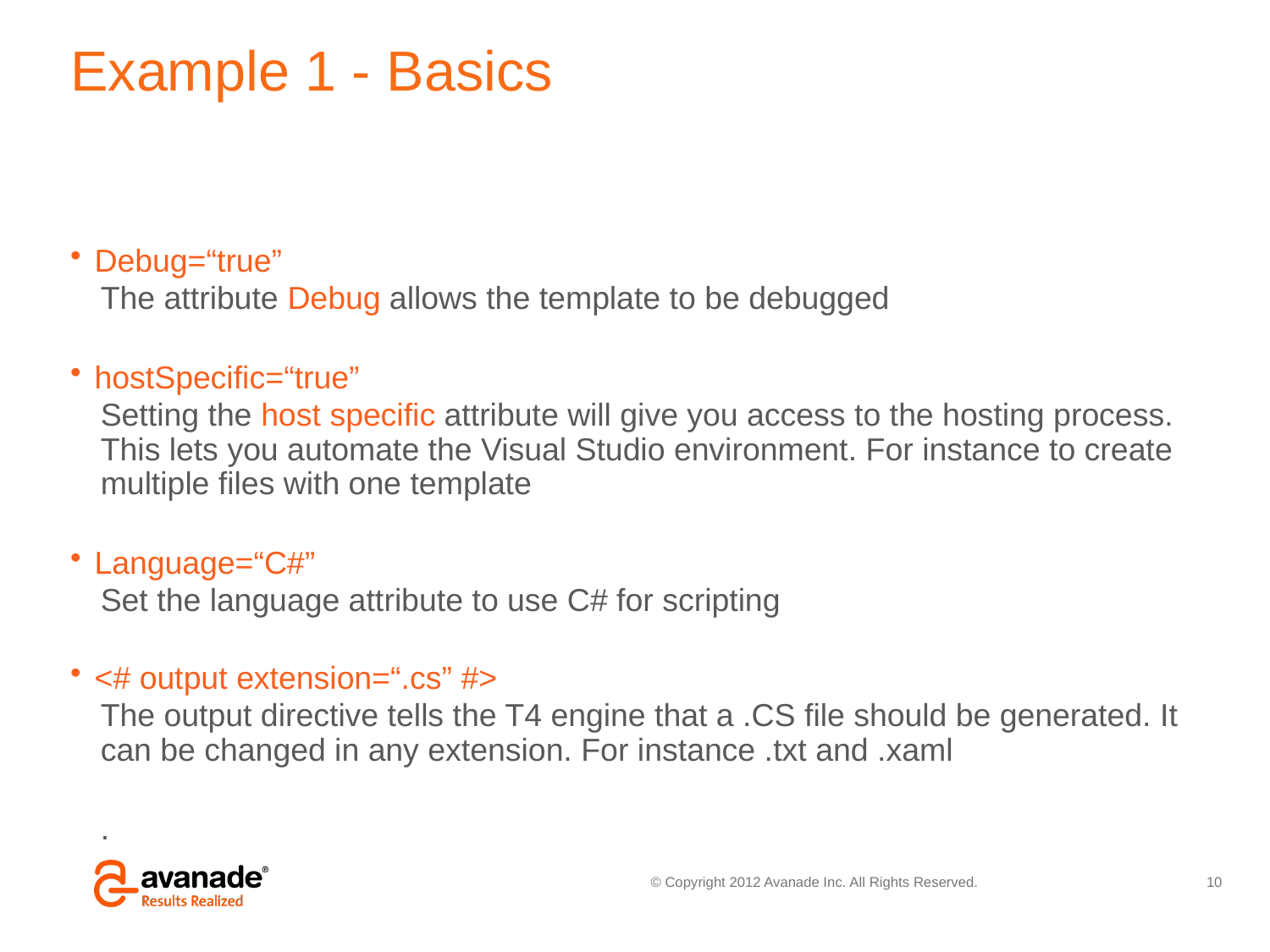

# Example 1 - Basics

Debug=“true”
The attribute Debug allows the template to be debugged

hostSpecific=“true”
Setting the host specific attribute will give you access to the hosting process. This lets you automate the Visual Studio environment. For instance to create multiple files with one template

Language=“C#”
Set the language attribute to use C# for scripting

<# output extension=“.cs” #>
The output directive tells the T4 engine that a .CS file should be generated. It can be changed in any extension. For instance .txt and .xaml

.

10